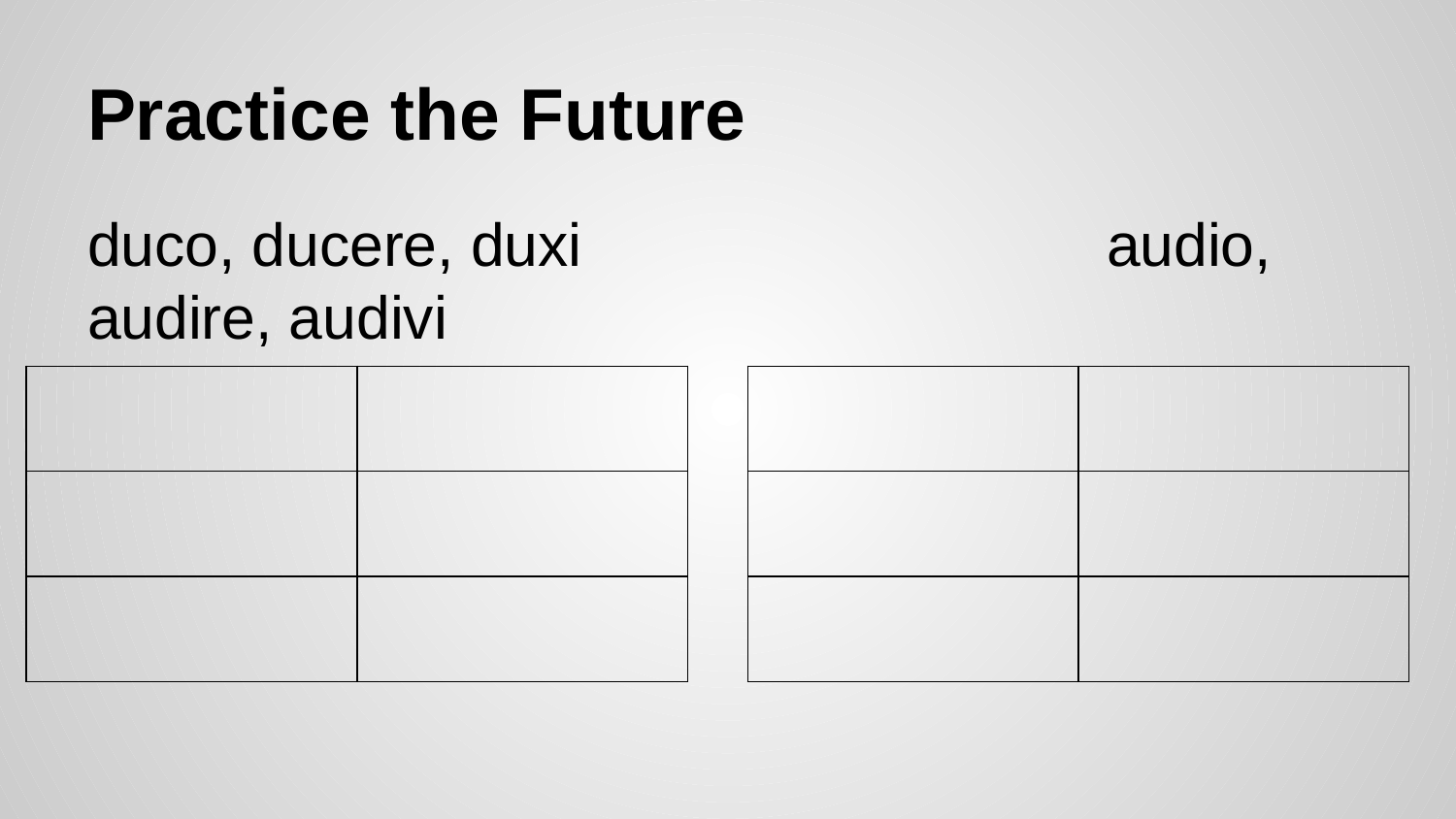

# Practice the Future
duco, ducere, duxi				audio, audire, audivi

|  |  |
| --- | --- |
|  |  |
|  |  |
|  |  |
| --- | --- |
|  |  |
|  |  |